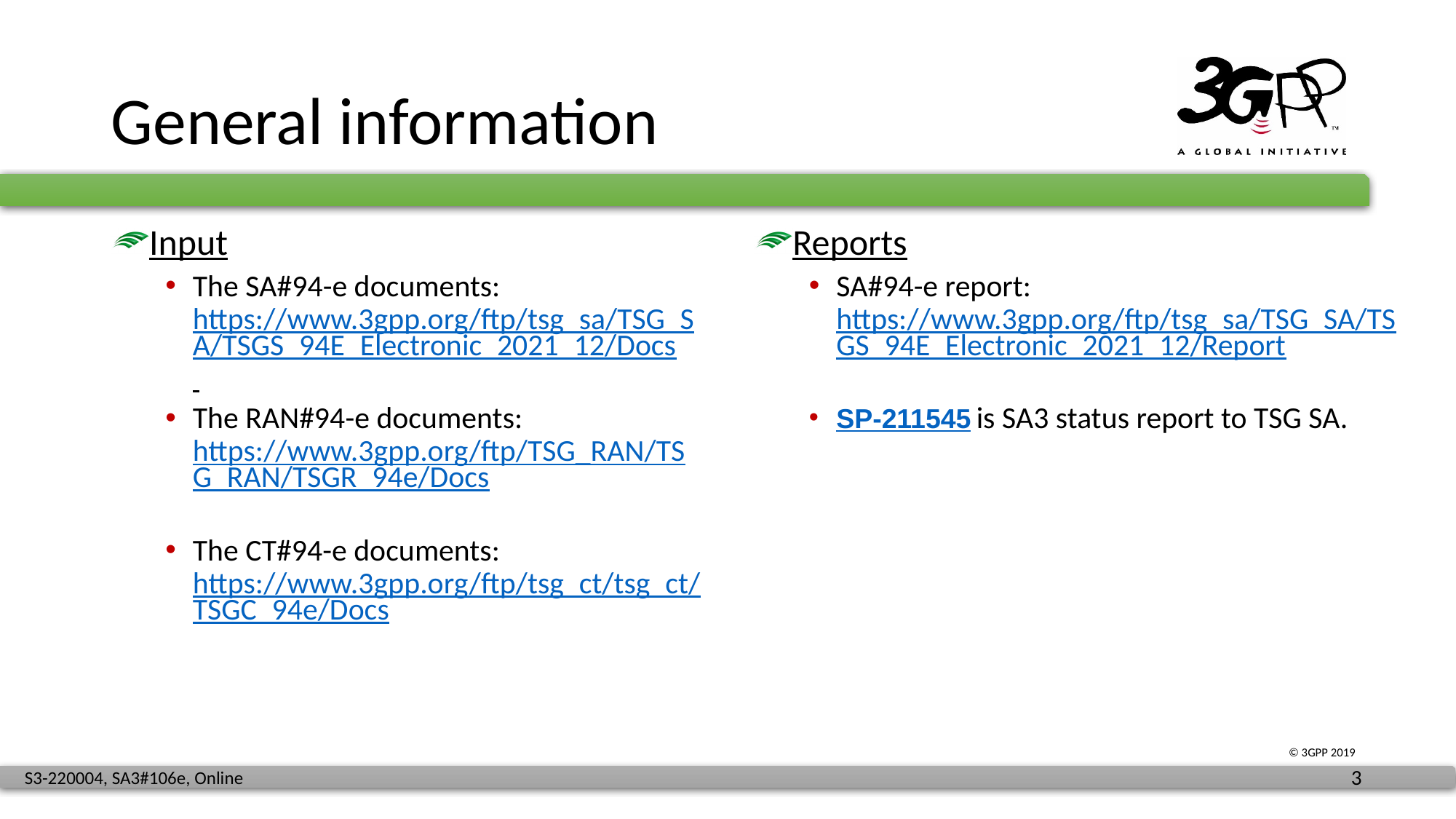

# General information
Input
The SA#94-e documents: https://www.3gpp.org/ftp/tsg_sa/TSG_SA/TSGS_94E_Electronic_2021_12/Docs
The RAN#94-e documents: https://www.3gpp.org/ftp/TSG_RAN/TSG_RAN/TSGR_94e/Docs
The CT#94-e documents: https://www.3gpp.org/ftp/tsg_ct/tsg_ct/TSGC_94e/Docs
Reports
SA#94-e report: https://www.3gpp.org/ftp/tsg_sa/TSG_SA/TSGS_94E_Electronic_2021_12/Report
SP-211545 is SA3 status report to TSG SA.